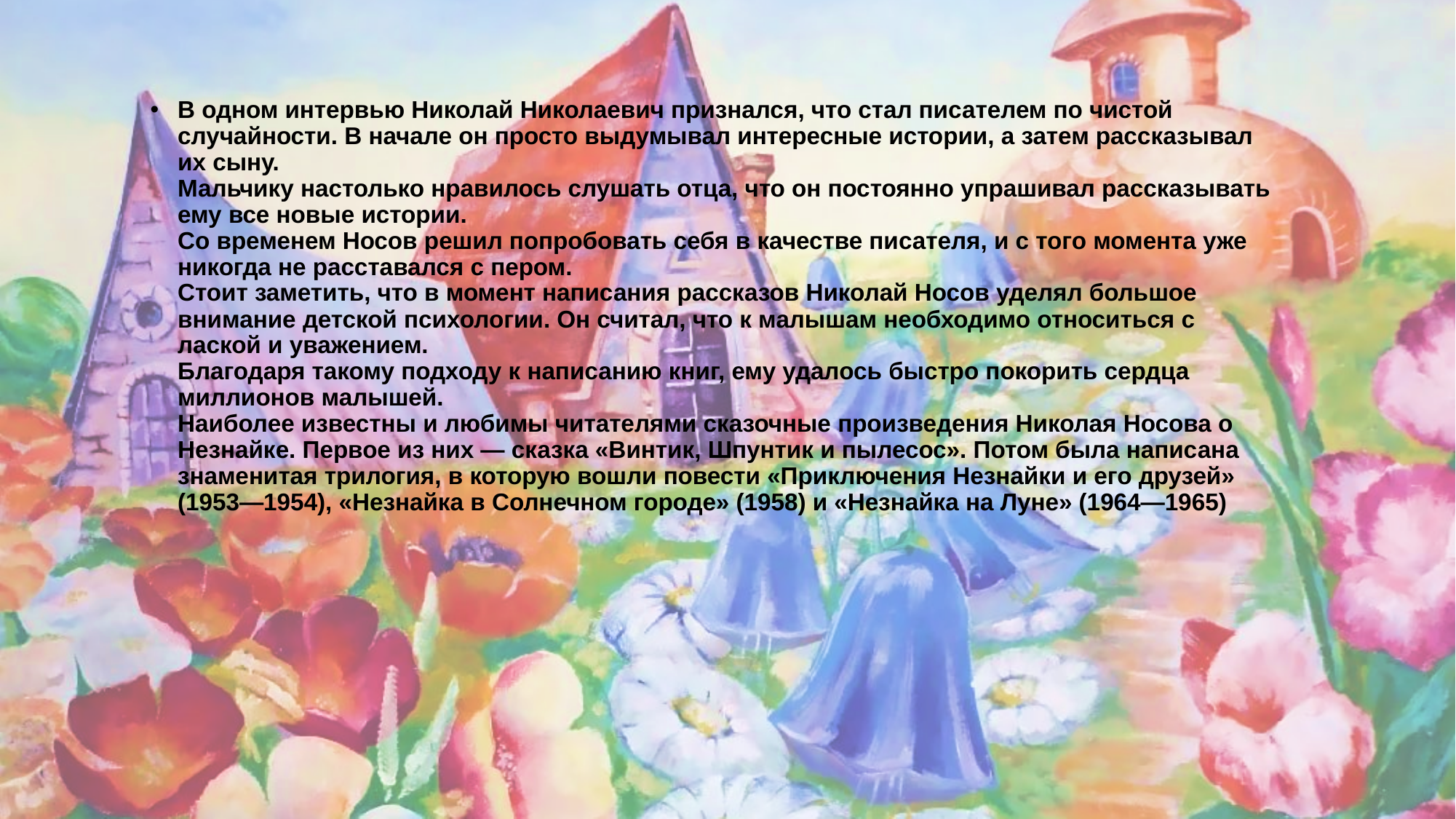

В одном интервью Николай Николаевич признался, что стал писателем по чистой случайности. В начале он просто выдумывал интересные истории, а затем рассказывал их сыну.
Мальчику настолько нравилось слушать отца, что он постоянно упрашивал рассказывать ему все новые истории.
Со временем Носов решил попробовать себя в качестве писателя, и с того момента уже никогда не расставался с пером.
Стоит заметить, что в момент написания рассказов Николай Носов уделял большое внимание детской психологии. Он считал, что к малышам необходимо относиться с лаской и уважением.
Благодаря такому подходу к написанию книг, ему удалось быстро покорить сердца миллионов малышей.
Наиболее известны и любимы читателями сказочные произведения Николая Носова о Незнайке. Первое из них — сказка «Винтик, Шпунтик и пылесос». Потом была написана знаменитая трилогия, в которую вошли повести «Приключения Незнайки и его друзей» (1953—1954), «Незнайка в Солнечном городе» (1958) и «Незнайка на Луне» (1964—1965)